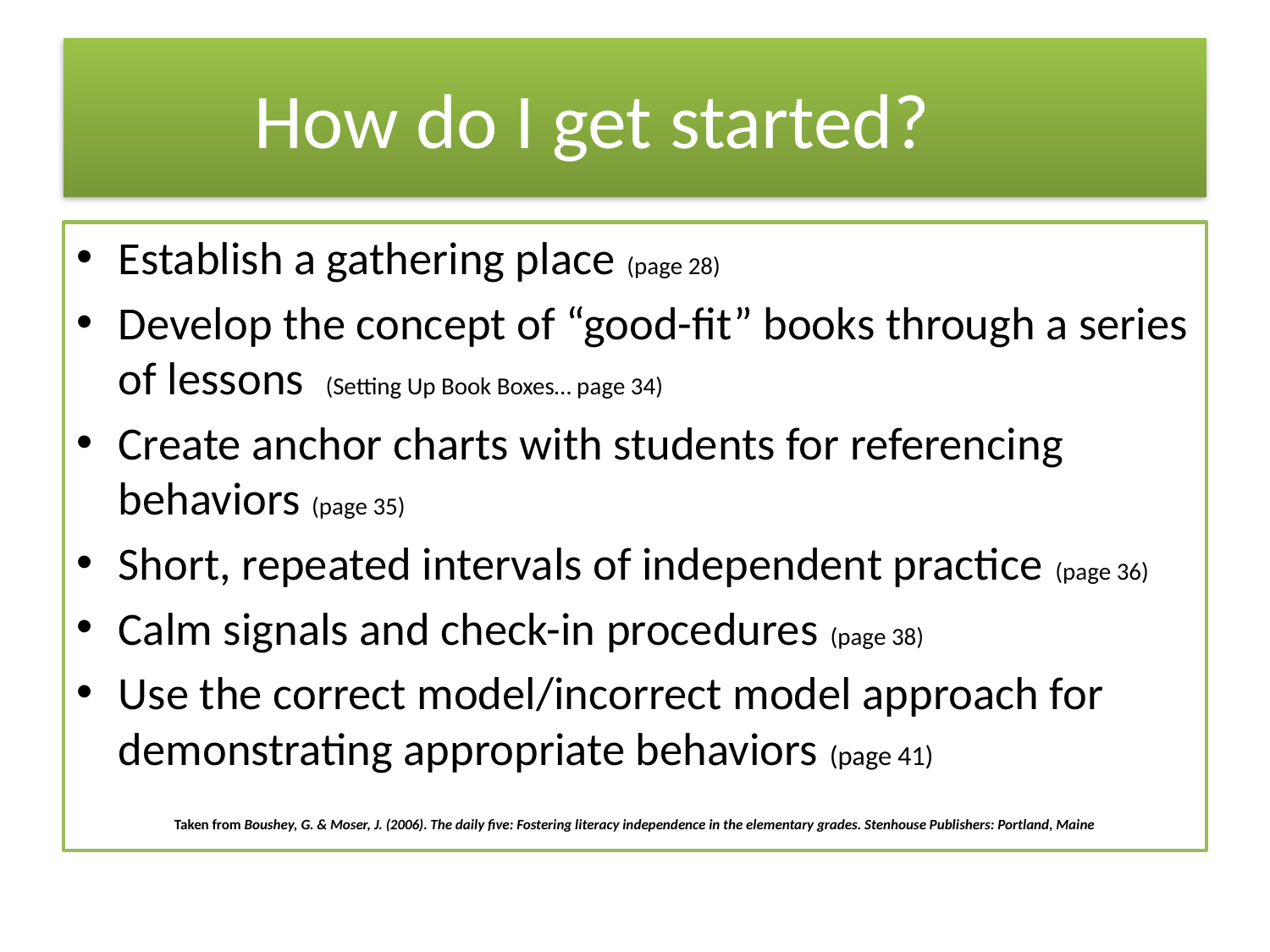

# How do I get started?
Establish a gathering place (page 28)
Develop the concept of “good-fit” books through a series of lessons  (Setting Up Book Boxes… page 34)
Create anchor charts with students for referencing behaviors (page 35)
Short, repeated intervals of independent practice (page 36)
Calm signals and check-in procedures (page 38)
Use the correct model/incorrect model approach for demonstrating appropriate behaviors (page 41)

Taken from Boushey, G. & Moser, J. (2006). The daily five: Fostering literacy independence in the elementary grades. Stenhouse Publishers: Portland, Maine